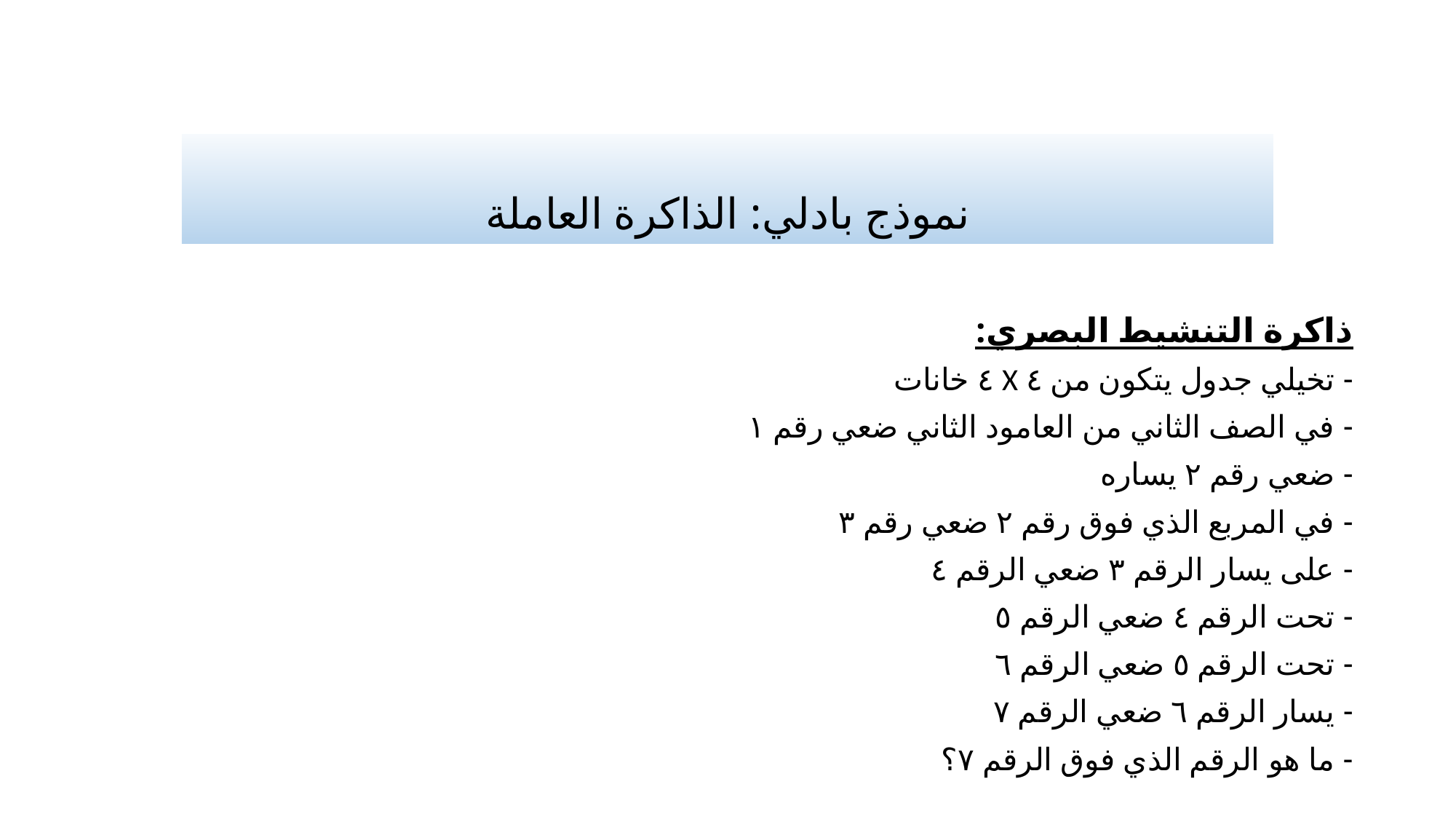

# نموذج بادلي: الذاكرة العاملة
ذاكرة التنشيط البصري:
- تخيلي جدول يتكون من ٤ X ٤ خانات
- في الصف الثاني من العامود الثاني ضعي رقم ١
- ضعي رقم ٢ يساره
- في المربع الذي فوق رقم ٢ ضعي رقم ٣
- على يسار الرقم ٣ ضعي الرقم ٤
- تحت الرقم ٤ ضعي الرقم ٥
- تحت الرقم ٥ ضعي الرقم ٦
- يسار الرقم ٦ ضعي الرقم ٧
- ما هو الرقم الذي فوق الرقم ٧؟